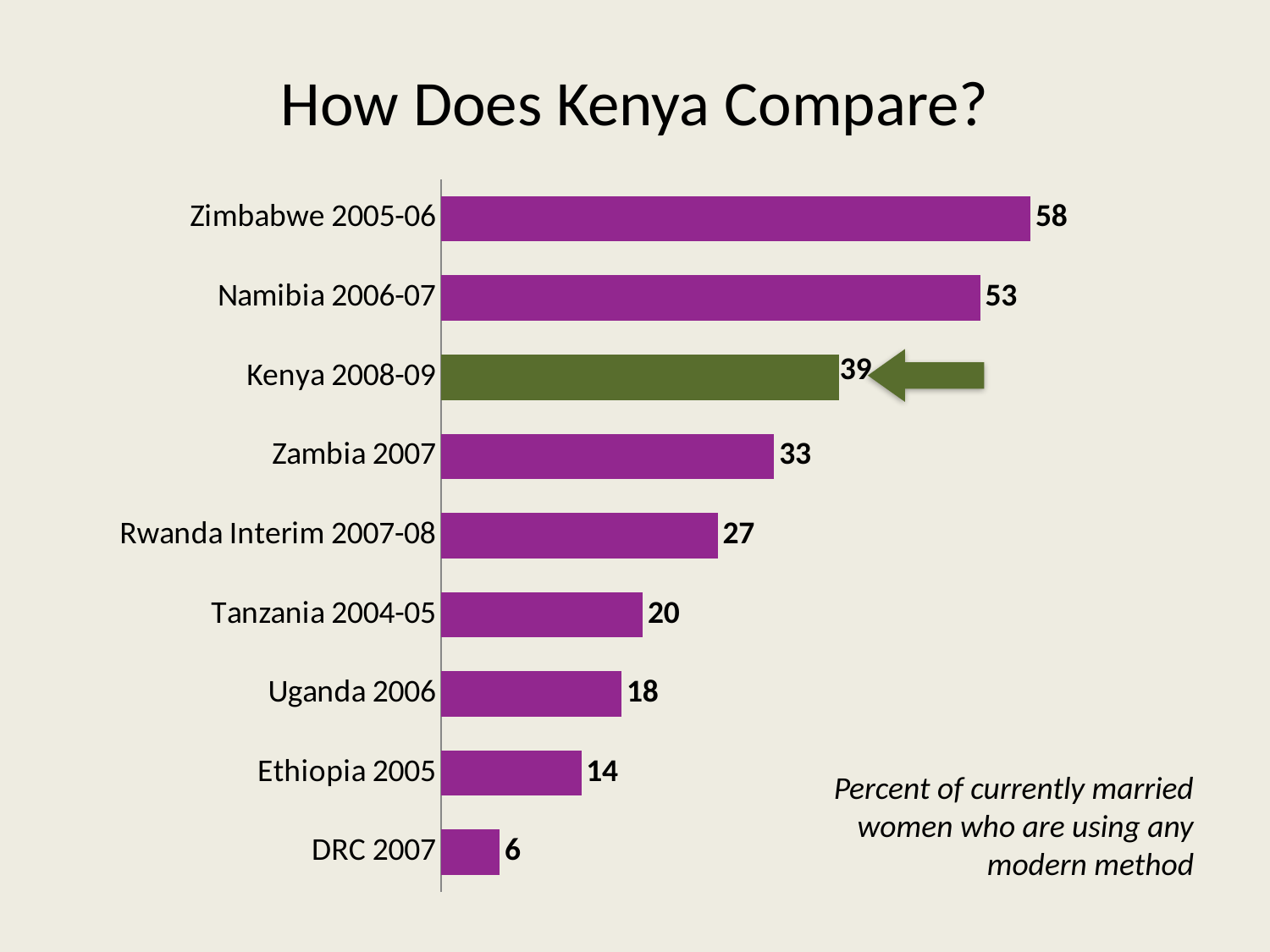

# How Does Kenya Compare?

### Chart

| Category |  |
|---|---|
| DRC 2007 | 5.8 |
| Ethiopia 2005 | 13.9 |
| Uganda 2006 | 17.9 |
| Tanzania 2004-05 | 20.0 |
| Rwanda Interim 2007-08 | 27.4 |
| Zambia 2007 | 33.0 |
| Kenya 2008-09 | 39.4 |
| Namibia 2006-07 | 53.4 |
| Zimbabwe 2005-06 | 58.4 |
Percent of currently married women who are using any modern method